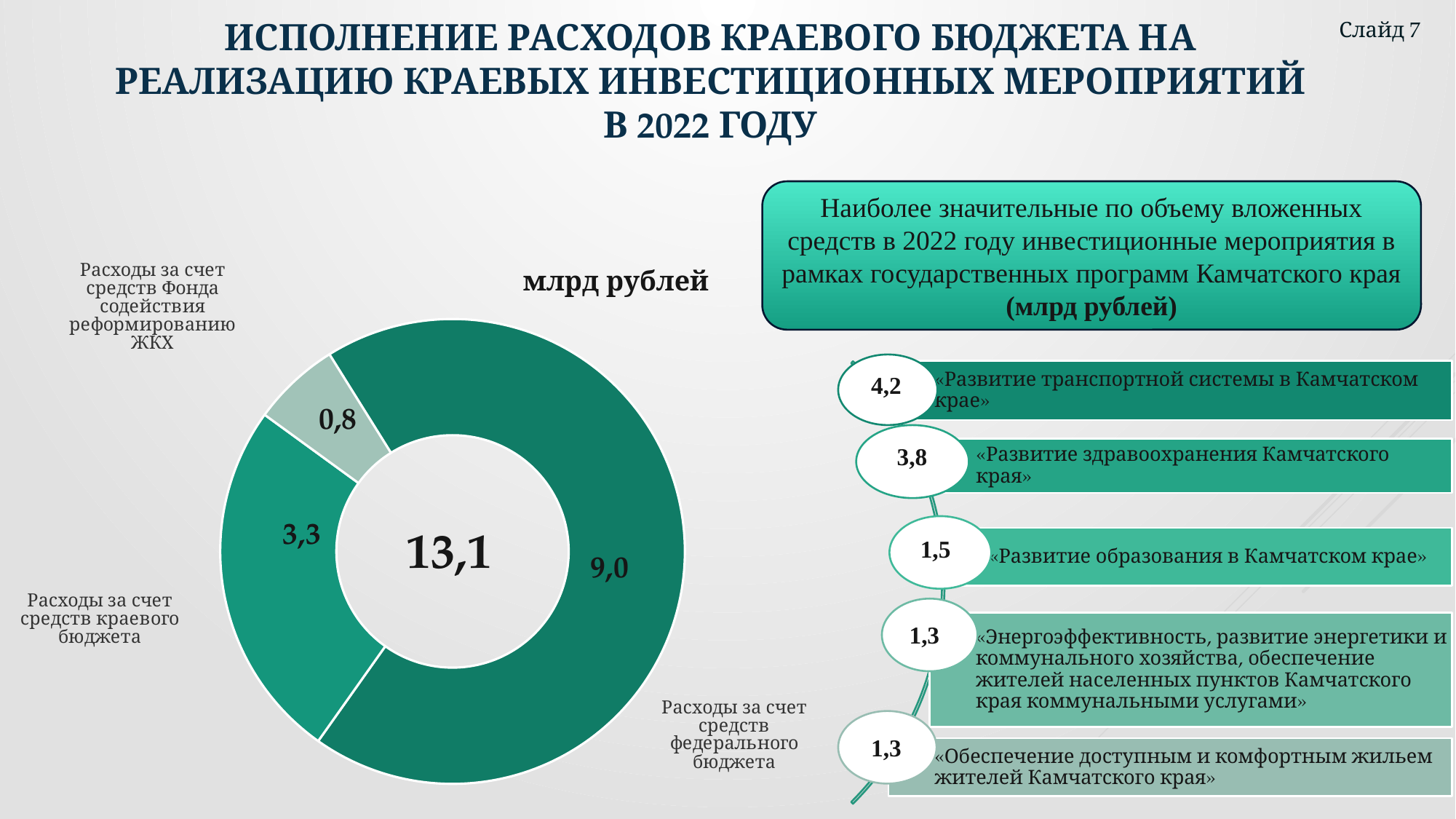

Слайд 7
# Исполнение расходов краевого бюджета на реализацию краевых инвестиционных мероприятий в 2022 году
Наиболее значительные по объему вложенных средств в 2022 году инвестиционные мероприятия в рамках государственных программ Камчатского края (млрд рублей)

### Chart

| Category | Продажи |
|---|---|
| Расходы за счет средств федерального бюджета | 9.0 |
| Расходы за счет средств краевого бюджета | 3.3 |
| Расходы за счет средств Фонда содействия реформированию ЖКХ | 0.8 |
млрд рублей
«Развитие транспортной системы в Камчатском крае»
«Развитие здравоохранения Камчатского края»
«Развитие образования в Камчатском крае»
«Энергоэффективность, развитие энергетики и коммунального хозяйства, обеспечение жителей населенных пунктов Камчатского края коммунальными услугами»
«Обеспечение доступным и комфортным жильем жителей Камчатского края»
4,2
0,8
3,8
3,3

13,1
1,5
9,0
1,3
1,3